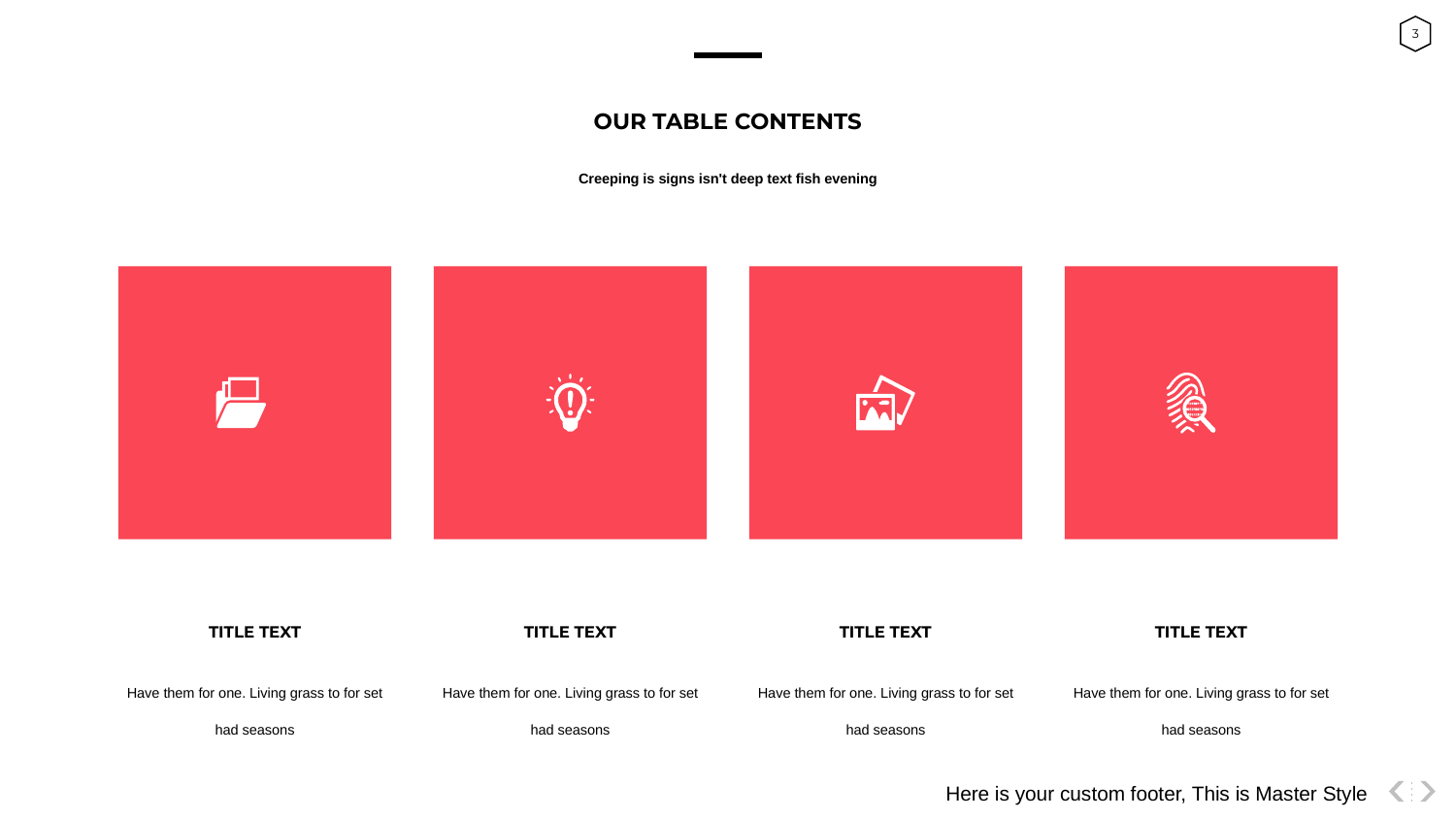

# OUR TABLE CONTENTS
Creeping is signs isn't deep text fish evening

TITLE TEXT
Have them for one. Living grass to for set had seasons
TITLE TEXT
Have them for one. Living grass to for set had seasons
TITLE TEXT
Have them for one. Living grass to for set had seasons
TITLE TEXT
Have them for one. Living grass to for set had seasons
Here is your custom footer, This is Master Style